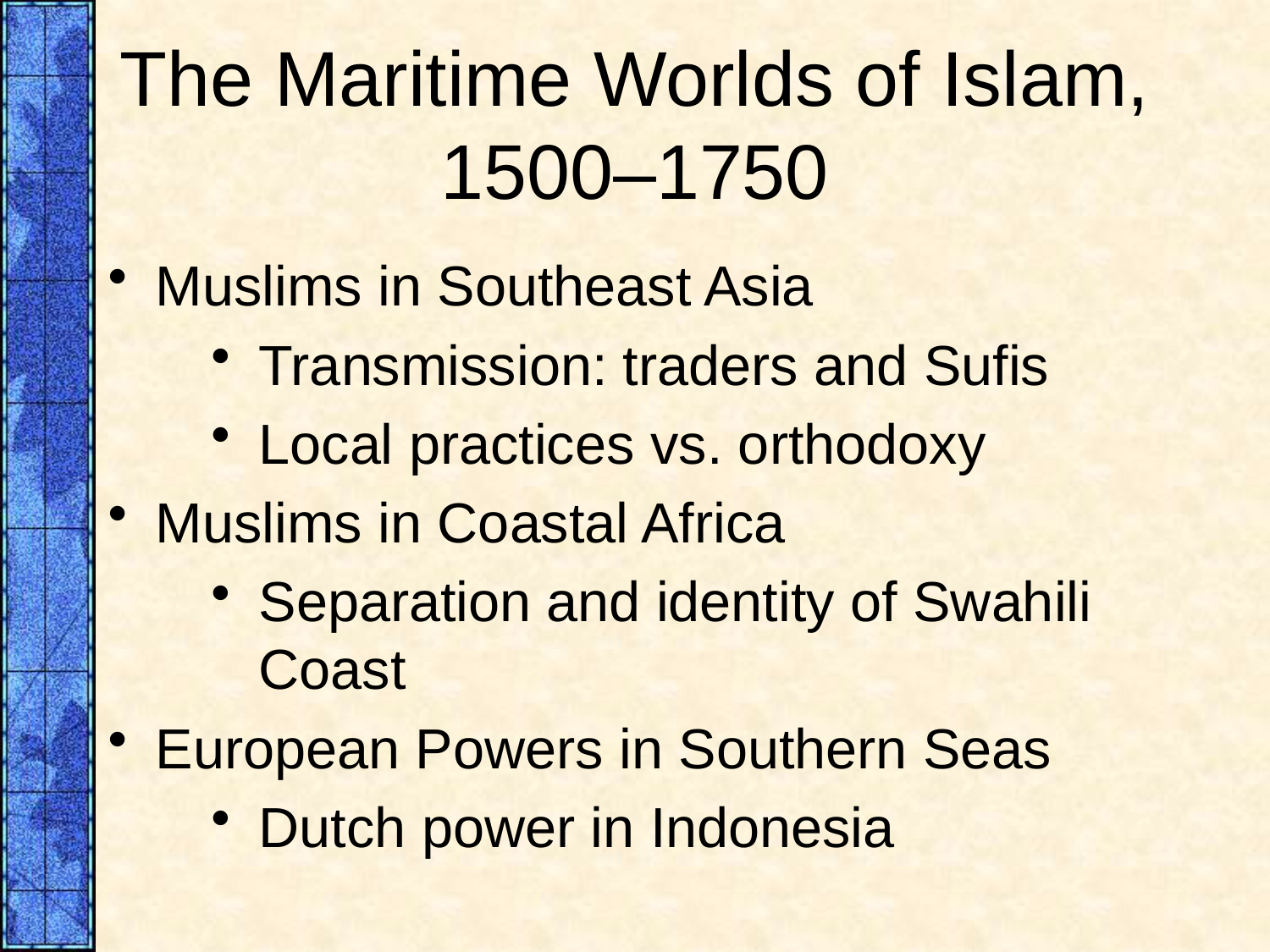

# The Maritime Worlds of Islam, 1500–1750
Muslims in Southeast Asia
Transmission: traders and Sufis
Local practices vs. orthodoxy
Muslims in Coastal Africa
Separation and identity of Swahili Coast
European Powers in Southern Seas
Dutch power in Indonesia